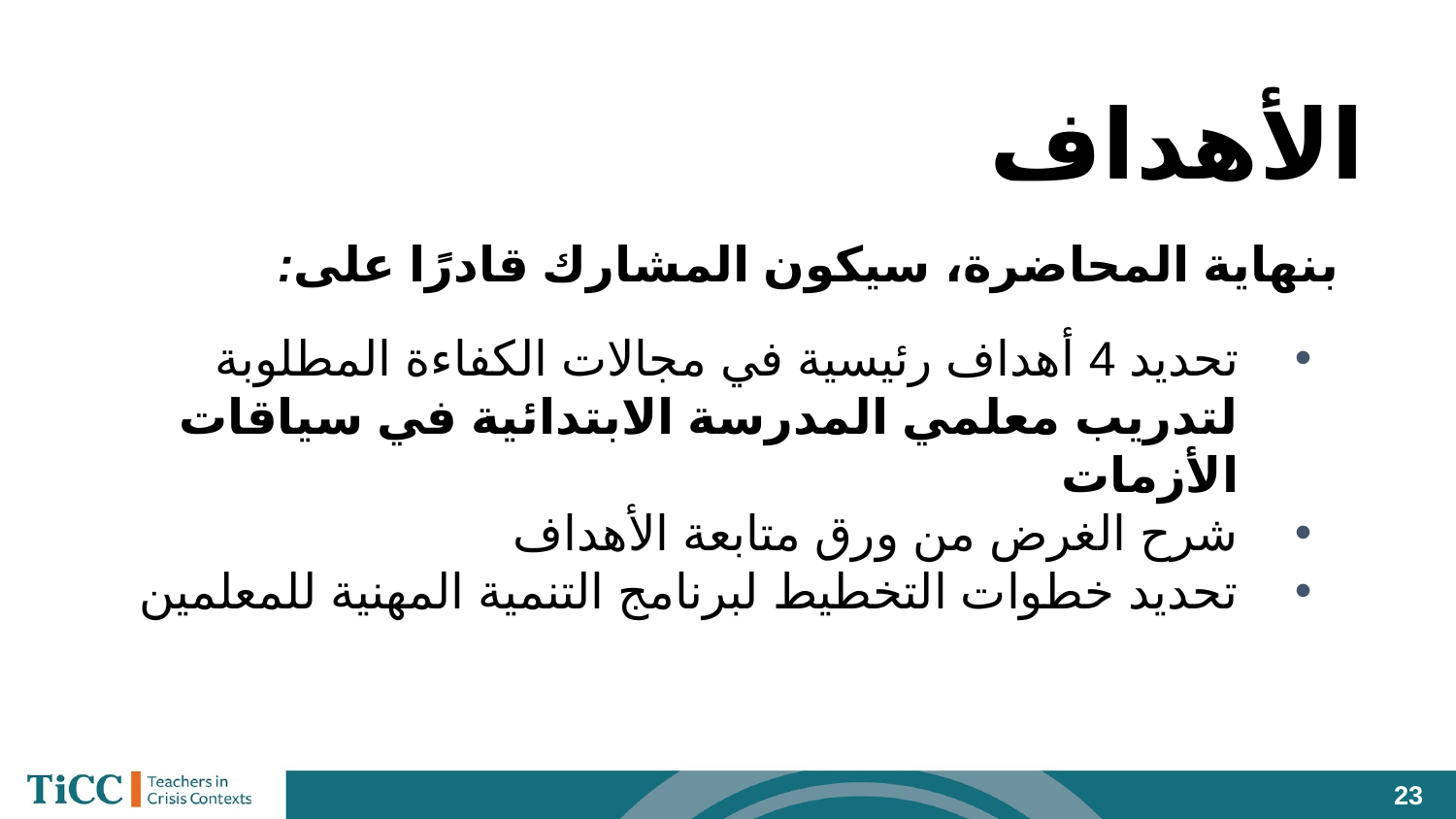

# الأهداف
بنهاية المحاضرة، سيكون المشارك قادرًا على:
تحديد 4 أهداف رئيسية في مجالات الكفاءة المطلوبة لتدريب معلمي المدرسة الابتدائية في سياقات الأزمات
شرح الغرض من ورق متابعة الأهداف
تحديد خطوات التخطيط لبرنامج التنمية المهنية للمعلمين
23